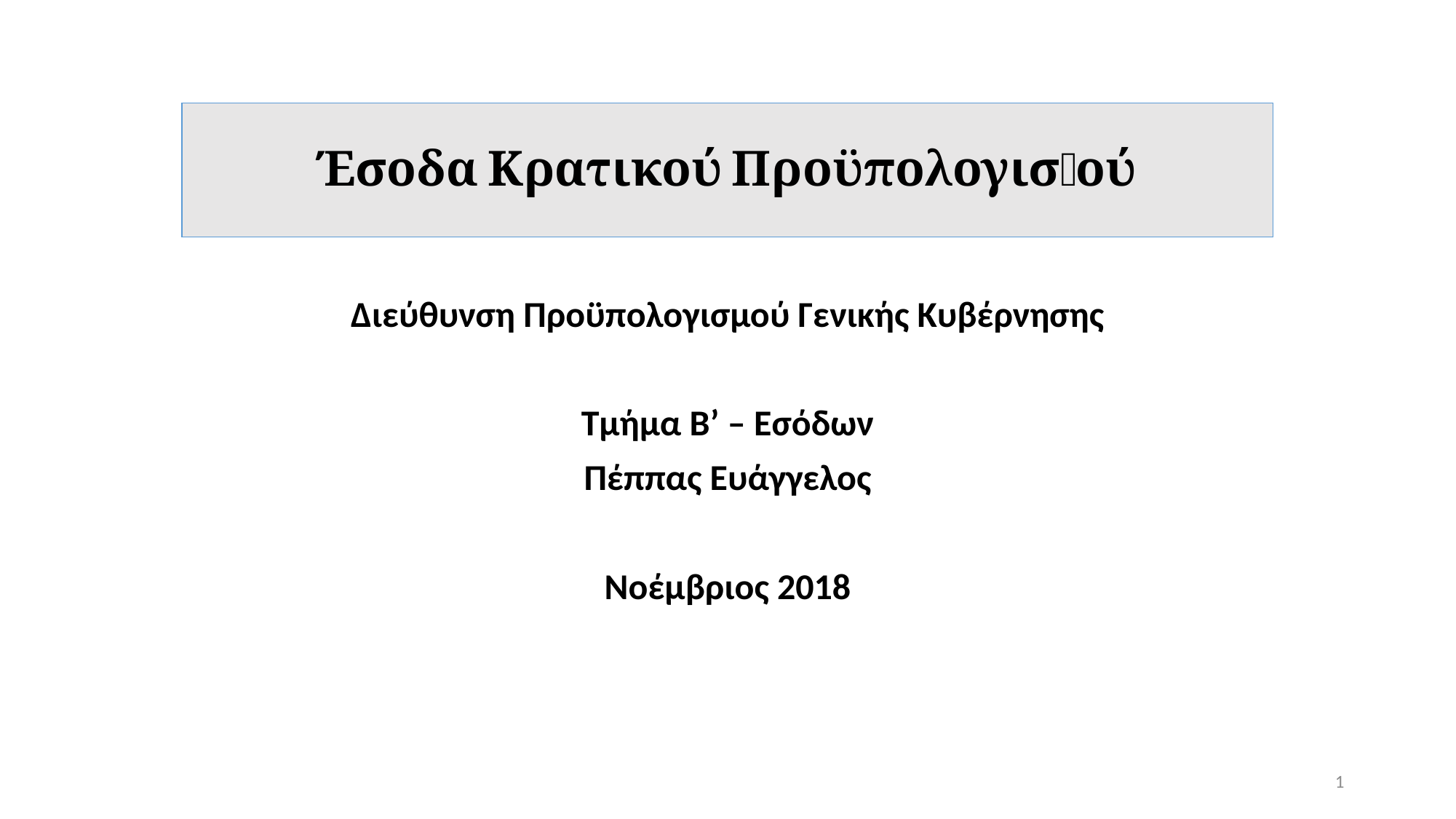

# Έσοδα Κρατικού Προϋπολογισμού
Διεύθυνση Προϋπολογισμού Γενικής Κυβέρνησης

Τμήμα Β’ – Εσόδων
Πέππας Ευάγγελος

Νοέμβριος 2018

1